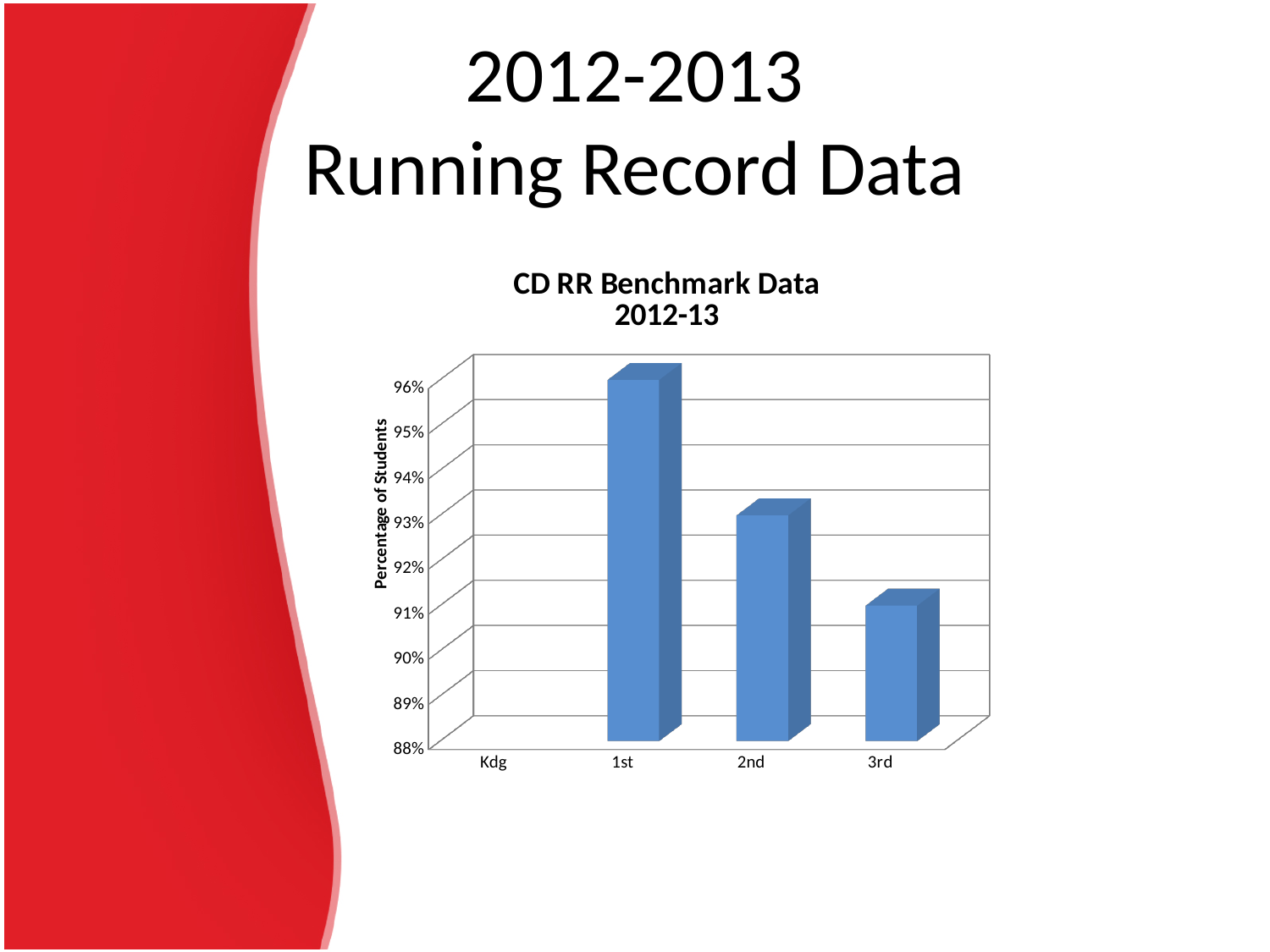

# 2012-2013 Running Record Data

[unsupported chart]